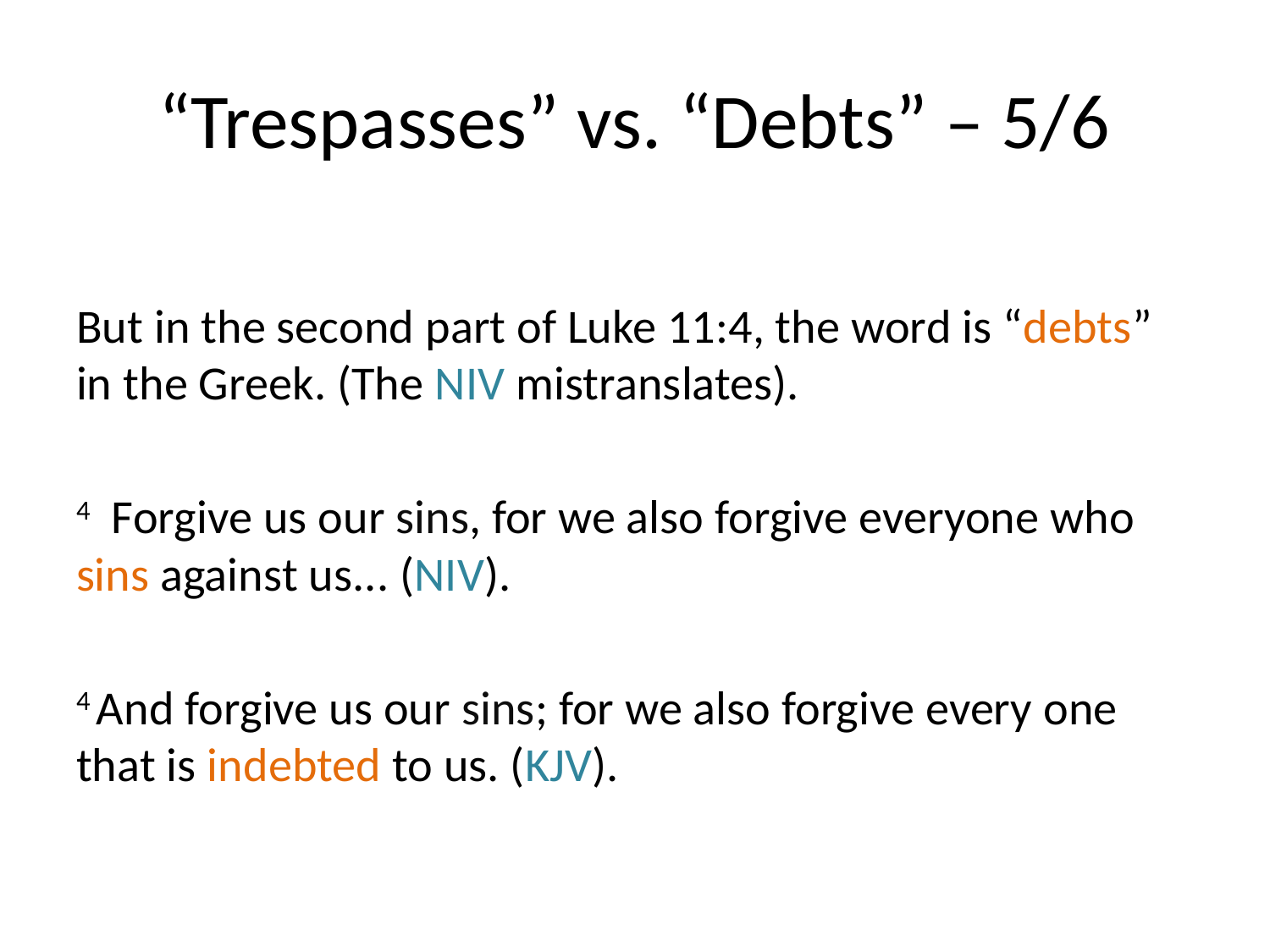

# “Trespasses” vs. “Debts” – 5/6

But in the second part of Luke 11:4, the word is “debts” in the Greek. (The NIV mistranslates).

4  Forgive us our sins, for we also forgive everyone who sins against us... (NIV).

4 And forgive us our sins; for we also forgive every one that is indebted to us. (KJV).